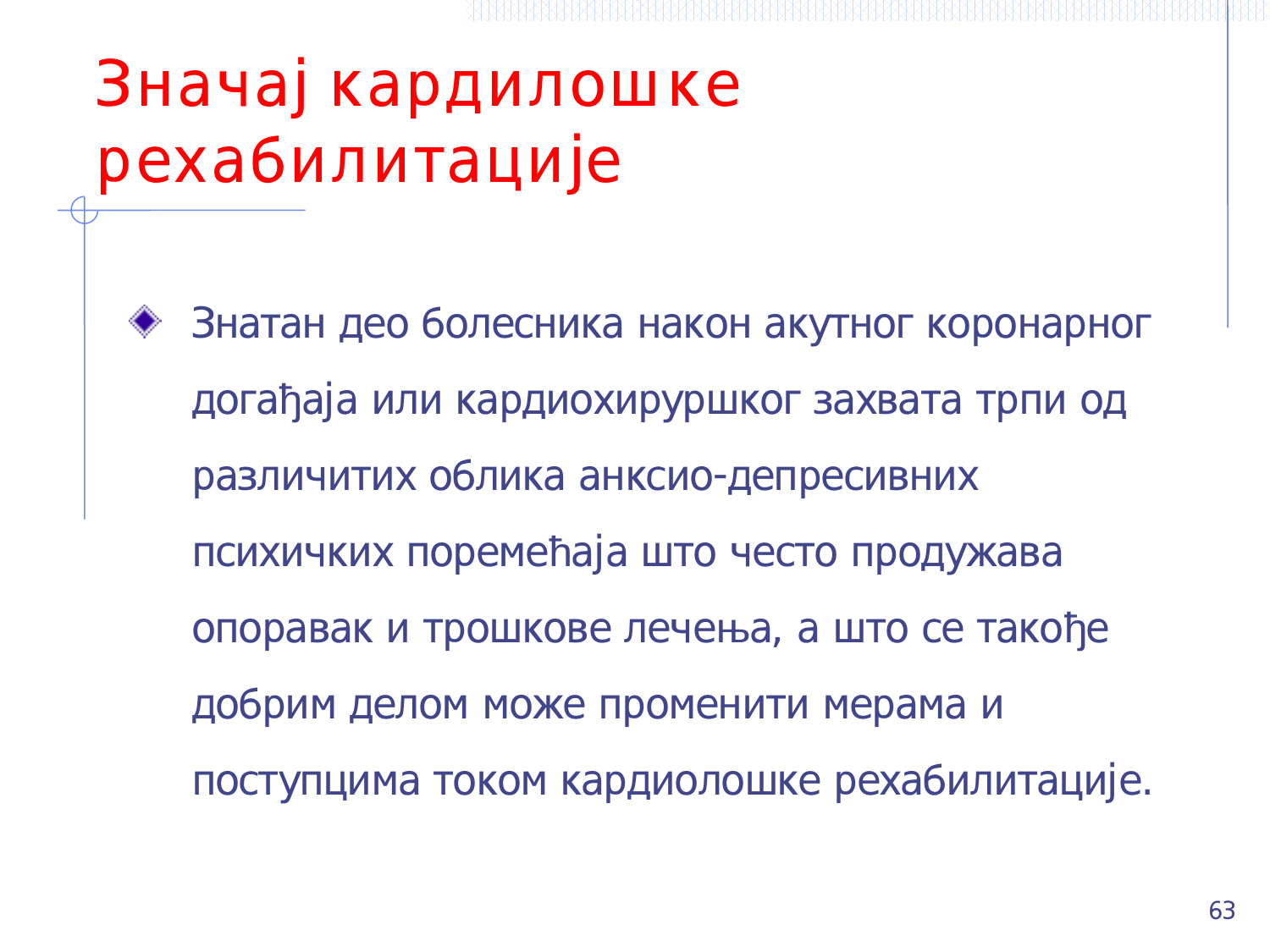

# Значај кардилошке рехабилитације
Знатан део болесника након акутног коронарног догађаја или кардиохируршког захвата трпи од различитих облика анксио-депресивних психичких поремећаја што често продужава опоравак и трошкове лечења, а што се такође добрим делом може променити мерама и поступцима током кардиолошке рехабилитације.

63